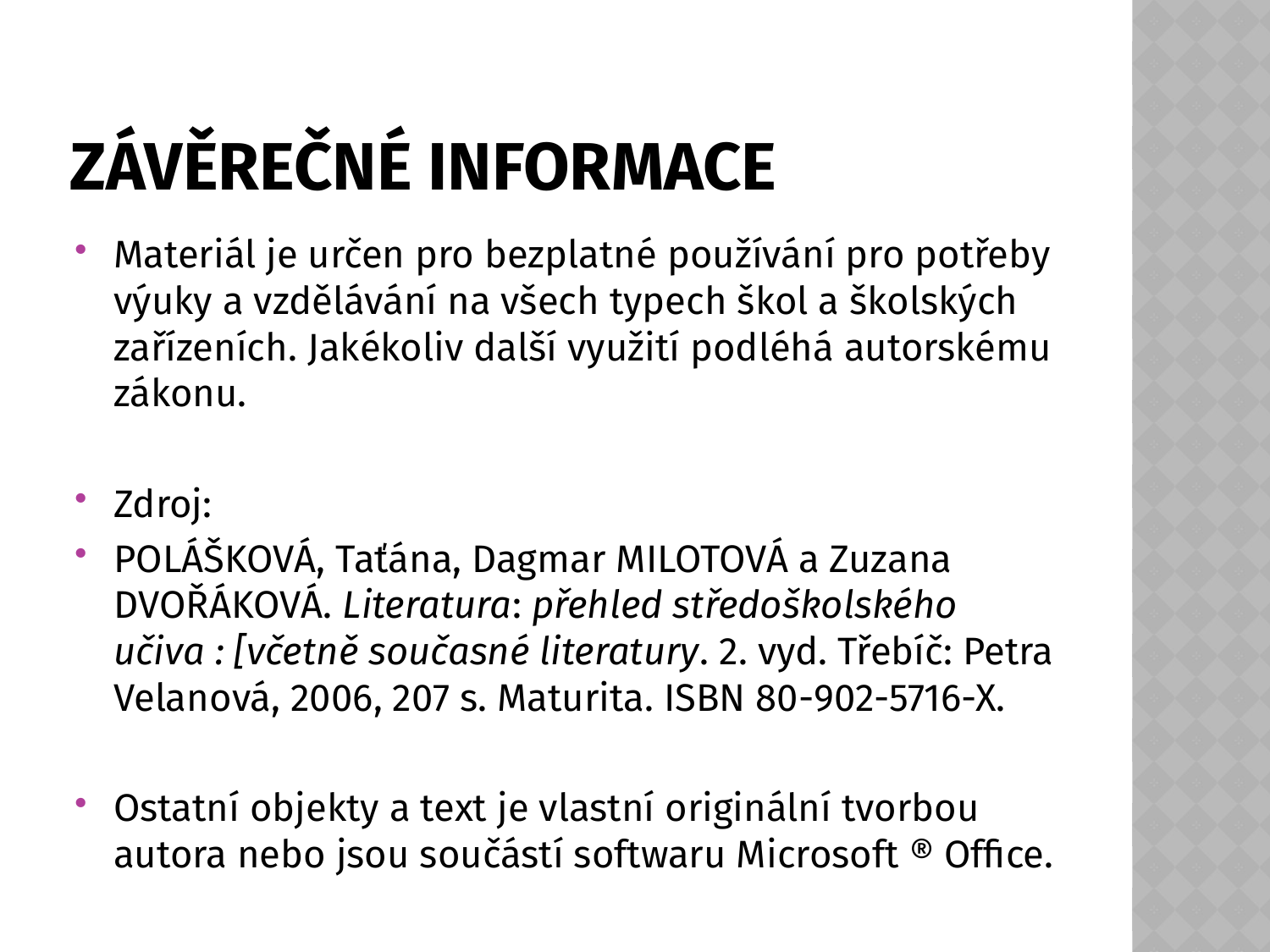

# Závěrečné informace
Materiál je určen pro bezplatné používání pro potřeby výuky a vzdělávání na všech typech škol a školských zařízeních. Jakékoliv další využití podléhá autorskému zákonu.

Zdroj:
POLÁŠKOVÁ, Taťána, Dagmar MILOTOVÁ a Zuzana DVOŘÁKOVÁ. Literatura: přehled středoškolského učiva : [včetně současné literatury. 2. vyd. Třebíč: Petra Velanová, 2006, 207 s. Maturita. ISBN 80-902-5716-X.

Ostatní objekty a text je vlastní originální tvorbou autora nebo jsou součástí softwaru Microsoft ® Office.